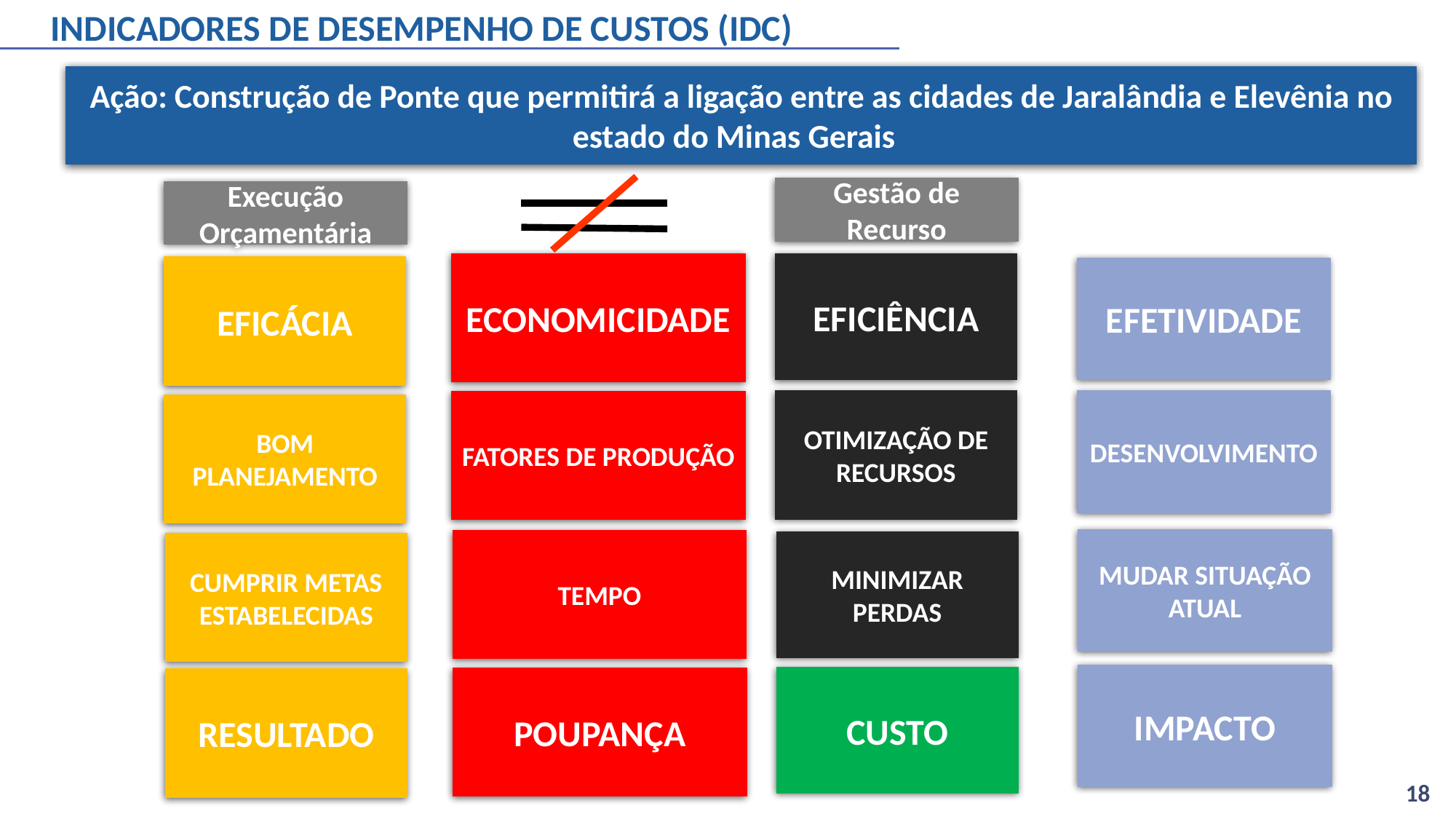

# INDICADORES DE DESEMPENHO DE CUSTOS (IDC)
Ação: Construção de Ponte que permitirá a ligação entre as cidades de Jaralândia e Elevênia no estado do Minas Gerais
Gestão de Recurso
Execução Orçamentária
ECONOMICIDADE
EFICIÊNCIA
EFICÁCIA
EFETIVIDADE
OTIMIZAÇÃO DE RECURSOS
DESENVOLVIMENTO
FATORES DE PRODUÇÃO
BOM PLANEJAMENTO
MUDAR SITUAÇÃO ATUAL
TEMPO
MINIMIZAR PERDAS
CUMPRIR METAS ESTABELECIDAS
IMPACTO
CUSTO
POUPANÇA
RESULTADO
18